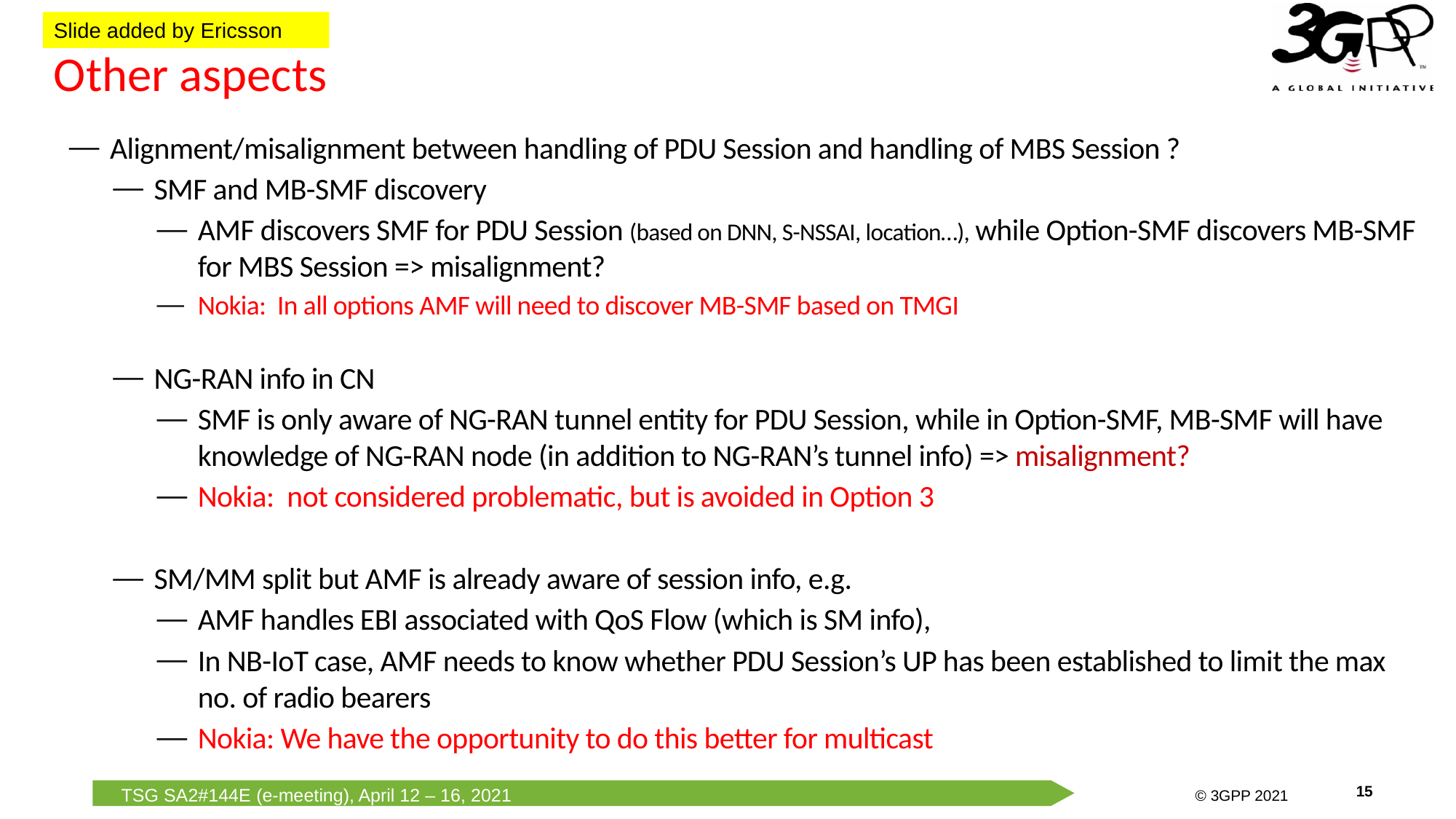

Slide added by Ericsson
# Other aspects
Alignment/misalignment between handling of PDU Session and handling of MBS Session ?
SMF and MB-SMF discovery
AMF discovers SMF for PDU Session (based on DNN, S-NSSAI, location…), while Option-SMF discovers MB-SMF for MBS Session => misalignment?
Nokia:  In all options AMF will need to discover MB-SMF based on TMGI

NG-RAN info in CN
SMF is only aware of NG-RAN tunnel entity for PDU Session, while in Option-SMF, MB-SMF will have knowledge of NG-RAN node (in addition to NG-RAN’s tunnel info) => misalignment?
Nokia:  not considered problematic, but is avoided in Option 3

SM/MM split but AMF is already aware of session info, e.g.
AMF handles EBI associated with QoS Flow (which is SM info),
In NB-IoT case, AMF needs to know whether PDU Session’s UP has been established to limit the max no. of radio bearers
Nokia: We have the opportunity to do this better for multicast